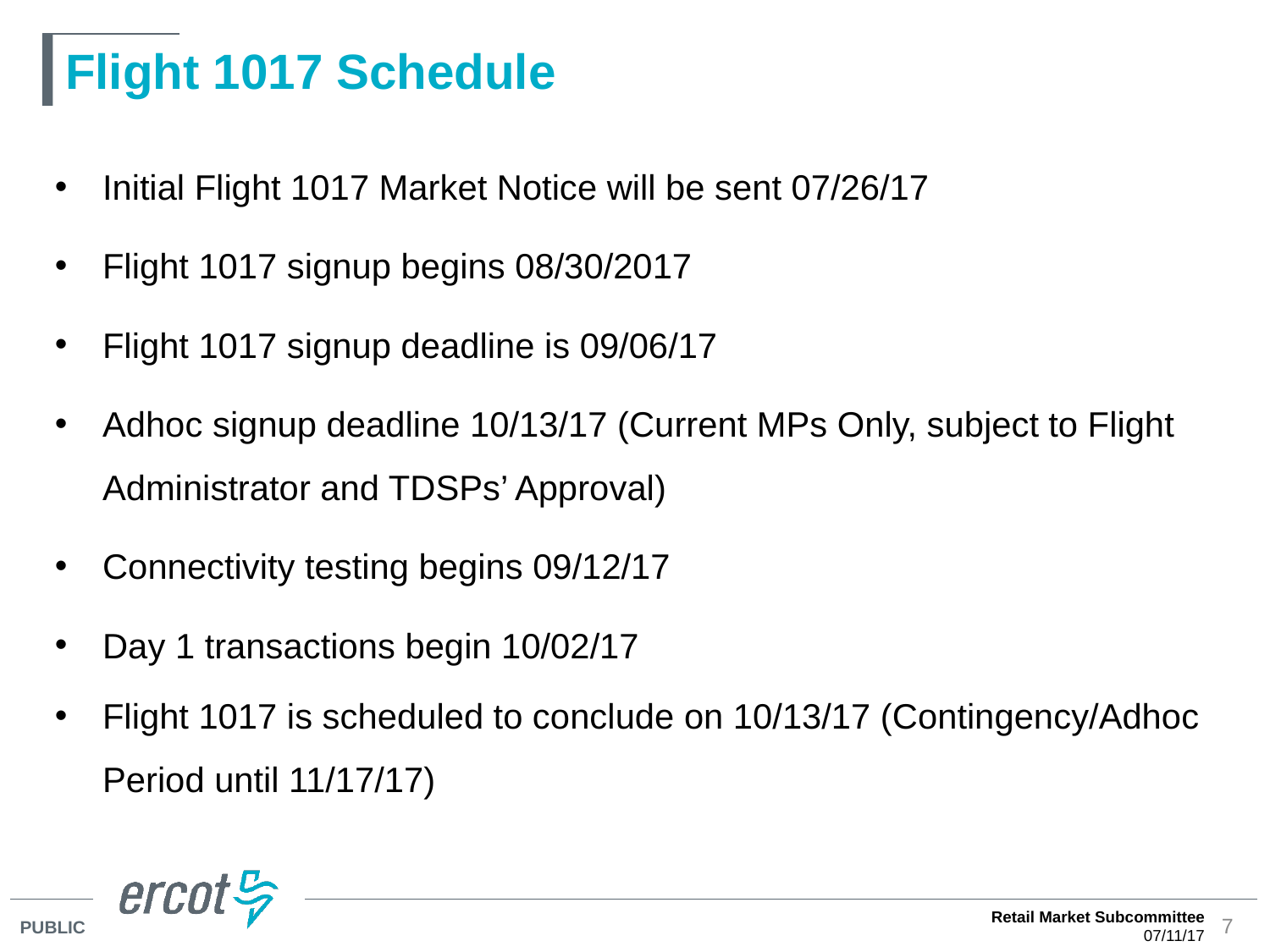

# Flight 1017 Schedule
Initial Flight 1017 Market Notice will be sent 07/26/17
Flight 1017 signup begins 08/30/2017
Flight 1017 signup deadline is 09/06/17
Adhoc signup deadline 10/13/17 (Current MPs Only, subject to Flight Administrator and TDSPs’ Approval)
Connectivity testing begins 09/12/17
Day 1 transactions begin 10/02/17
Flight 1017 is scheduled to conclude on 10/13/17 (Contingency/Adhoc Period until 11/17/17)
Retail Market Subcommittee
07/11/17
7